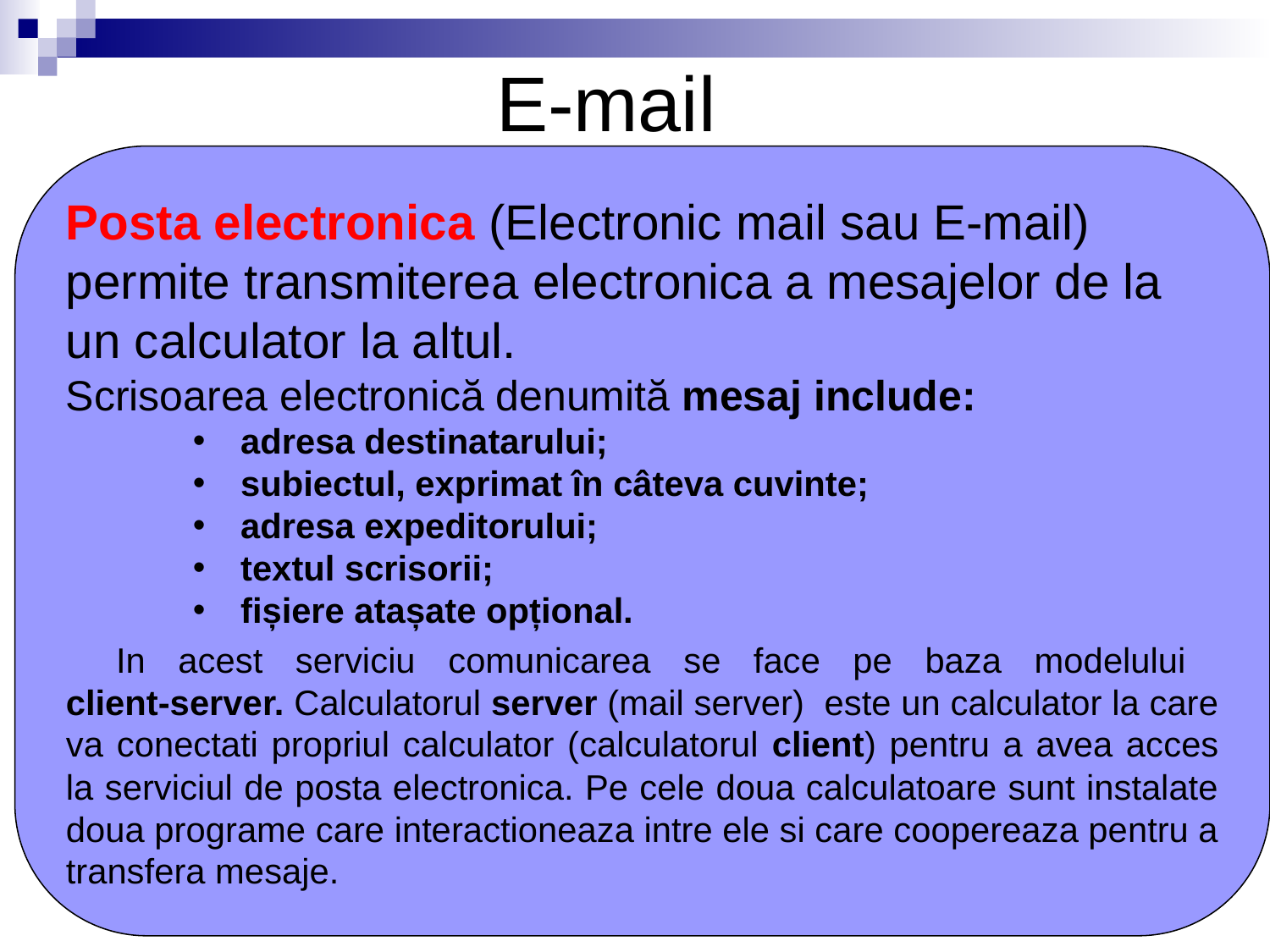

# E-mail
Posta electronica (Electronic mail sau E-mail) permite transmiterea electronica a mesajelor de la un calculator la altul.
Scrisoarea electronică denumită mesaj include:
adresa destinatarului;
subiectul, exprimat în câteva cuvinte;
adresa expeditorului;
textul scrisorii;
fișiere atașate opțional.
In acest serviciu comunicarea se face pe baza modelului
client-server. Calculatorul server (mail server)  este un calculator la care va conectati propriul calculator (calculatorul client) pentru a avea acces la serviciul de posta electronica. Pe cele doua calculatoare sunt instalate doua programe care interactioneaza intre ele si care coopereaza pentru a transfera mesaje.